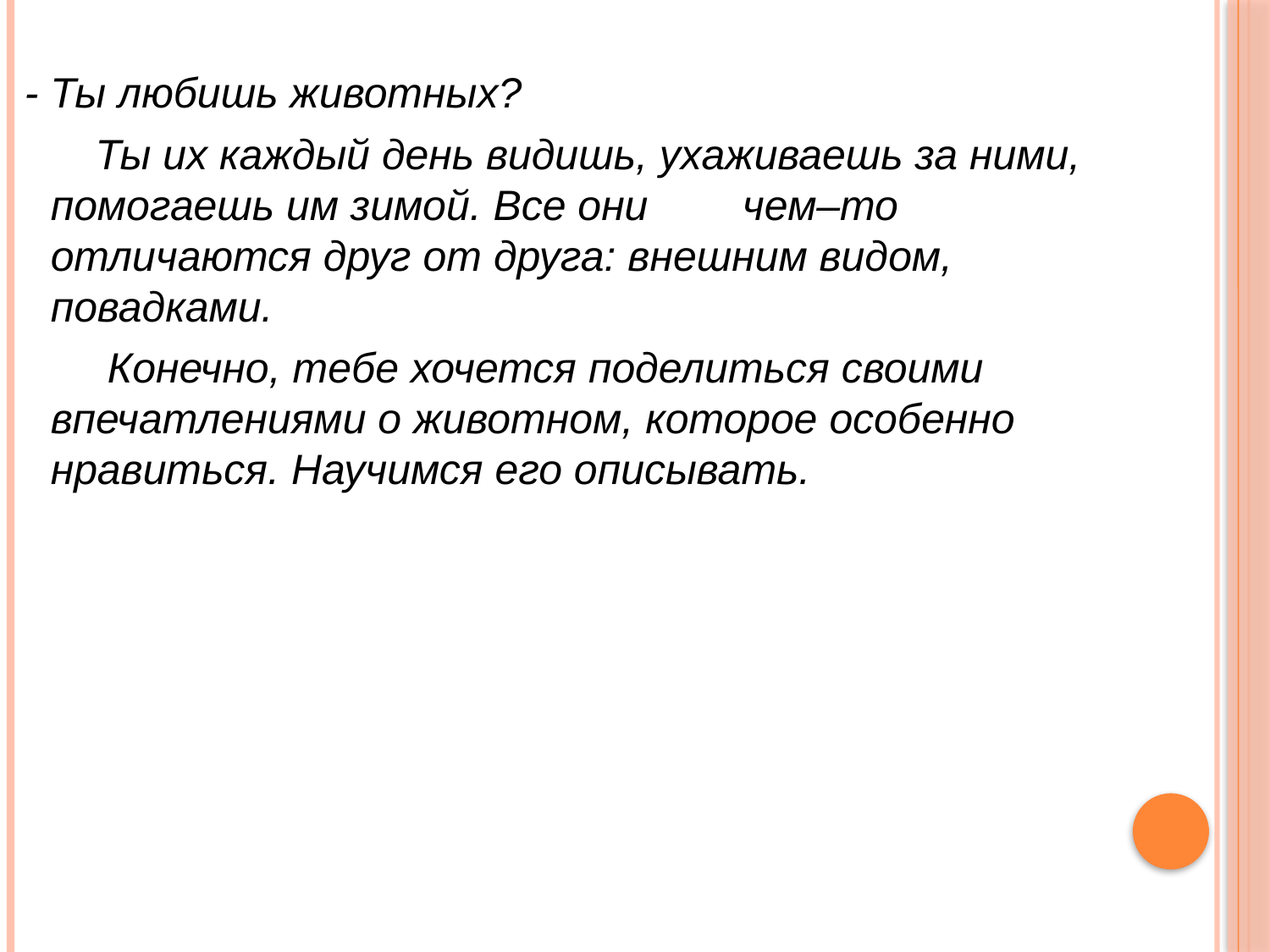

- Ты любишь животных?
       Ты их каждый день видишь, ухаживаешь за ними, помогаешь им зимой. Все они        чем–то отличаются друг от друга: внешним видом, повадками.
        Конечно, тебе хочется поделиться своими впечатлениями о животном, которое особенно нравиться. Научимся его описывать.